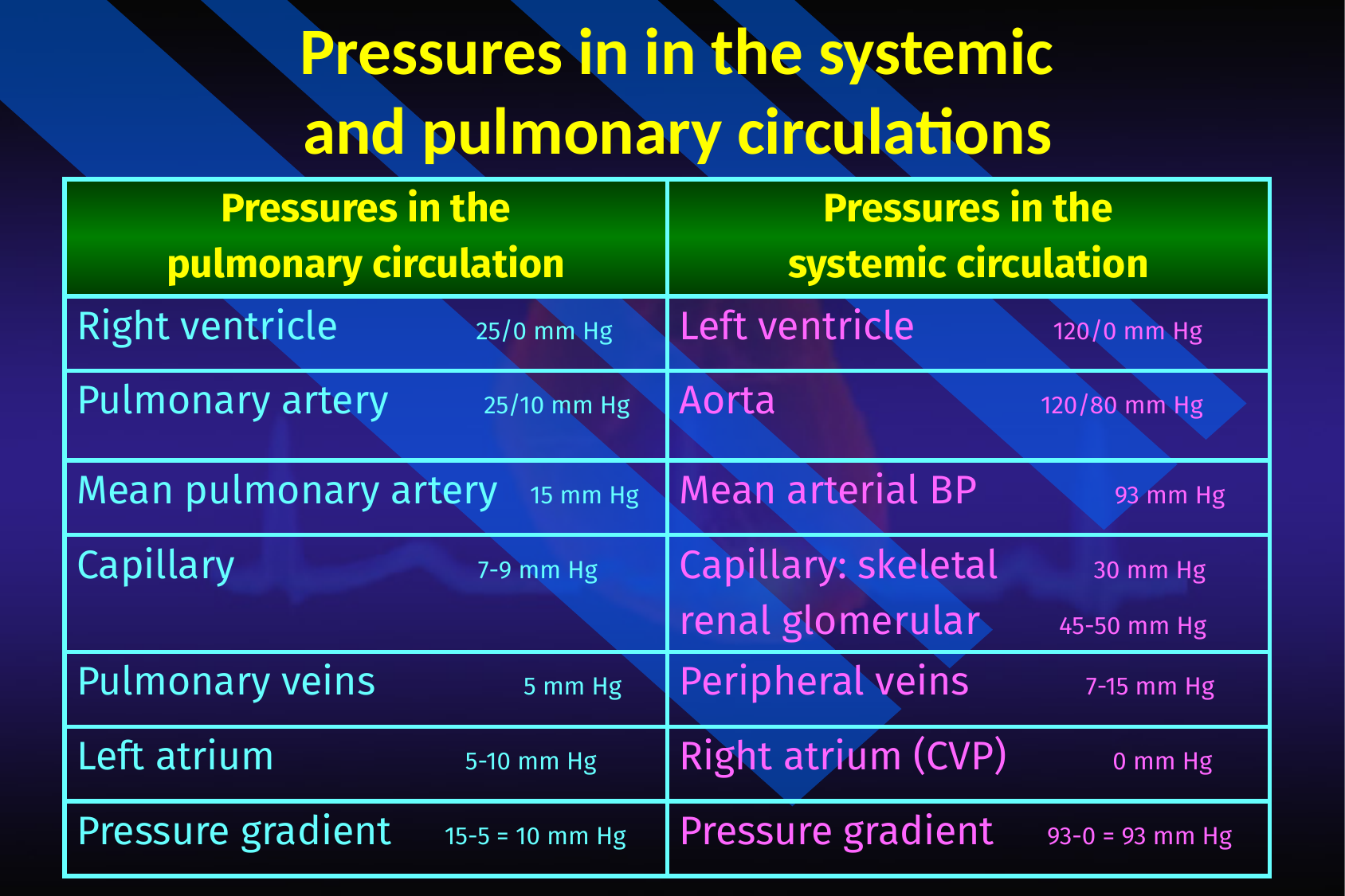

Pressures in in the systemic
 and pulmonary circulations
| Pressures in the pulmonary circulation | Pressures in the systemic circulation |
| --- | --- |
| Right ventricle 25/0 mm Hg | Left ventricle 120/0 mm Hg |
| Pulmonary artery 25/10 mm Hg | Aorta 120/80 mm Hg |
| Mean pulmonary artery 15 mm Hg | Mean arterial BP 93 mm Hg |
| Capillary 7-9 mm Hg | Capillary: skeletal 30 mm Hg renal glomerular 45-50 mm Hg |
| Pulmonary veins 5 mm Hg | Peripheral veins 7-15 mm Hg |
| Left atrium 5-10 mm Hg | Right atrium (CVP) 0 mm Hg |
| Pressure gradient 15-5 = 10 mm Hg | Pressure gradient 93-0 = 93 mm Hg |